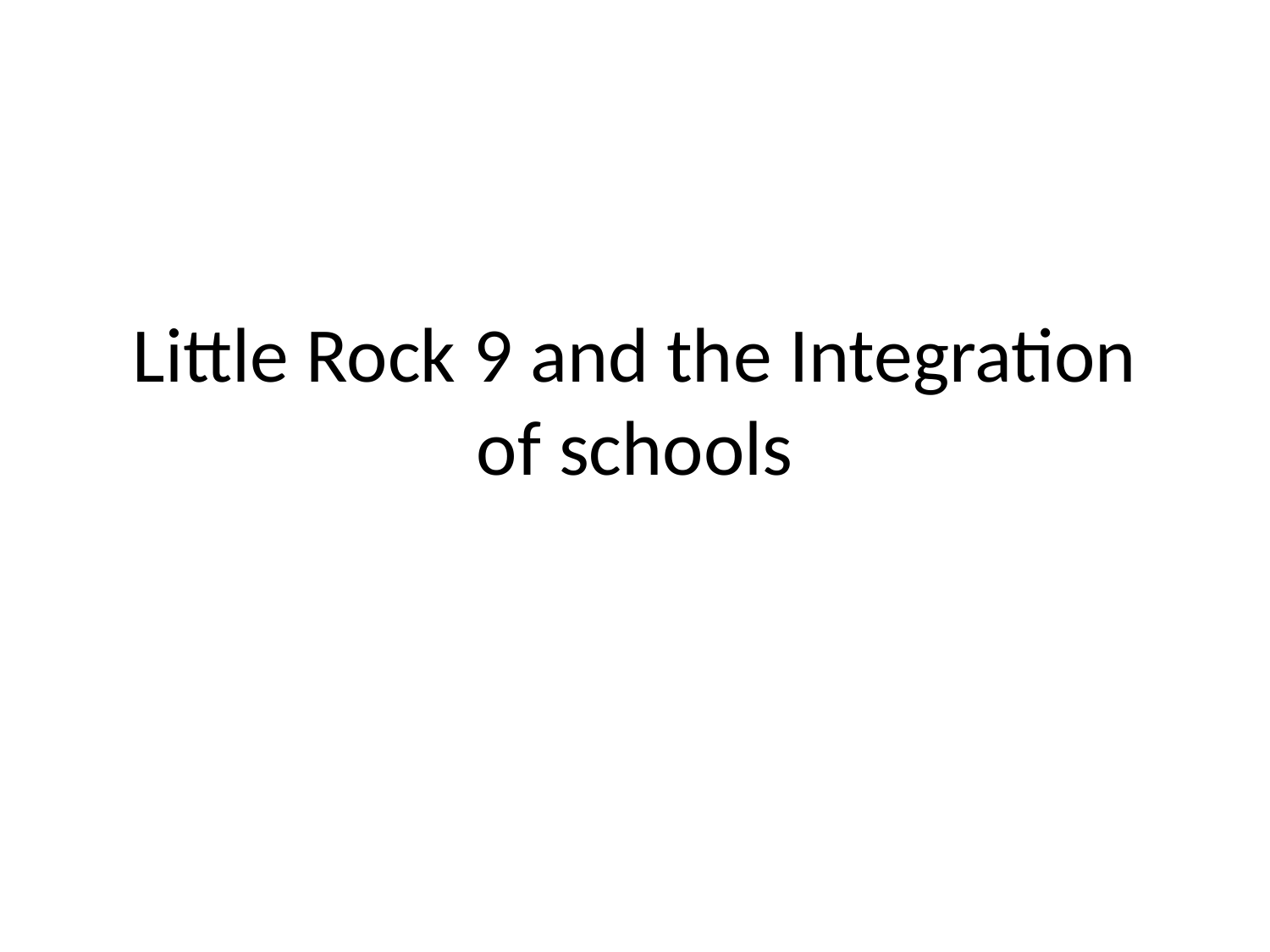

# Little Rock 9 and the Integration of schools